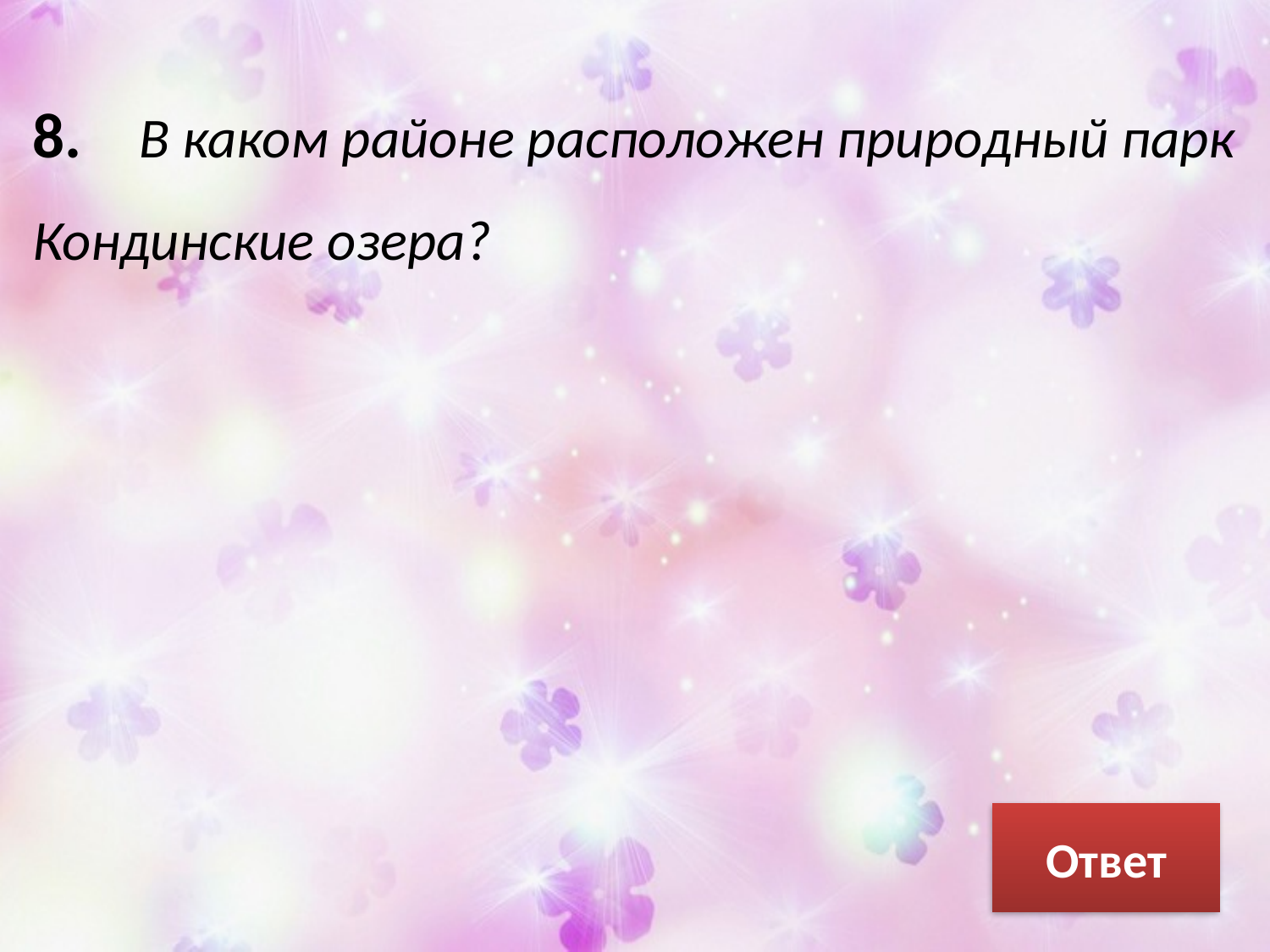

8.    В каком районе расположен природный парк Кондинские озера?
Ответ